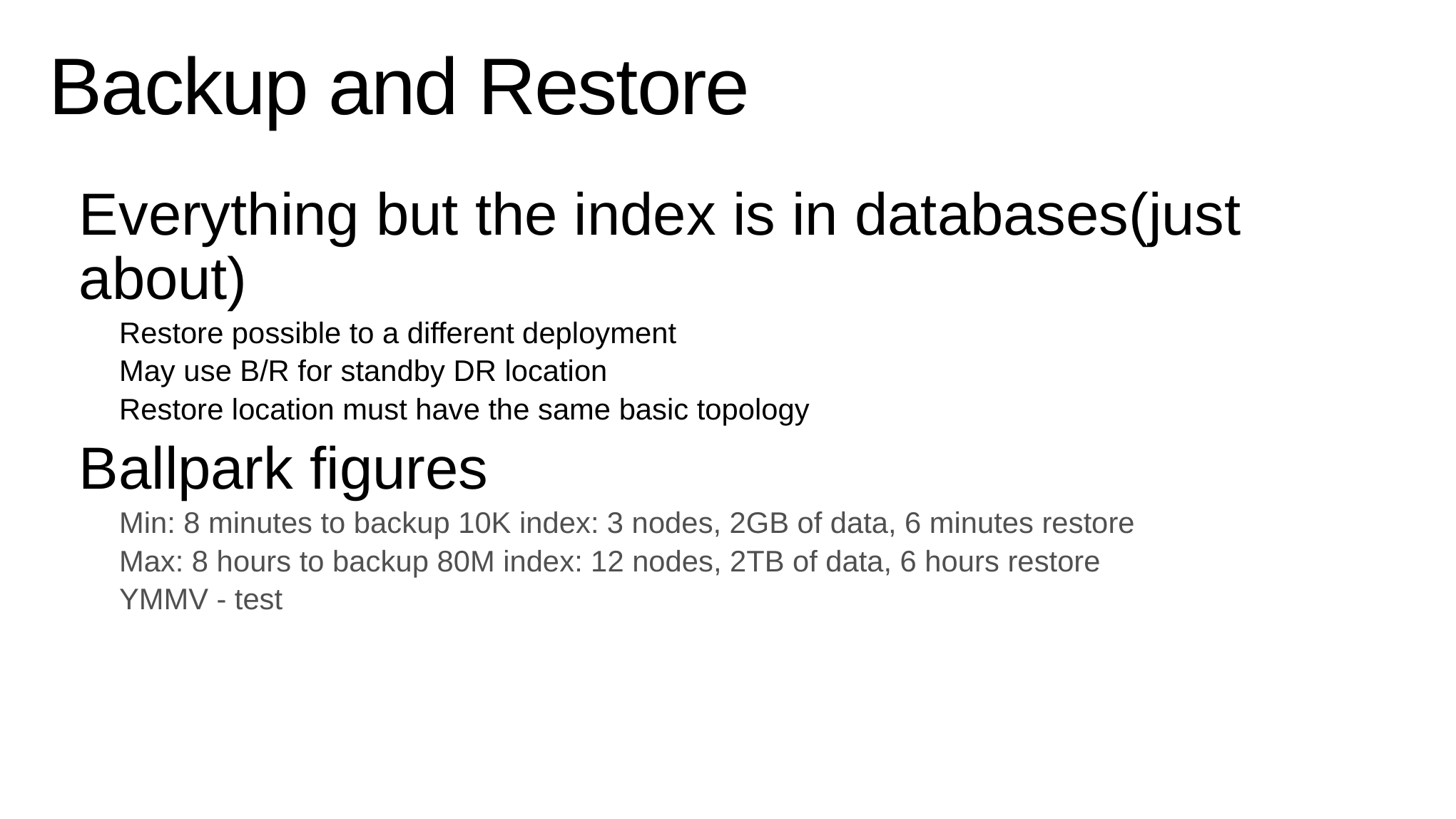

# Backup and Restore
Everything but the index is in databases(just about)
Restore possible to a different deployment
May use B/R for standby DR location
Restore location must have the same basic topology
Ballpark figures
Min: 8 minutes to backup 10K index: 3 nodes, 2GB of data, 6 minutes restore
Max: 8 hours to backup 80M index: 12 nodes, 2TB of data, 6 hours restore
YMMV - test